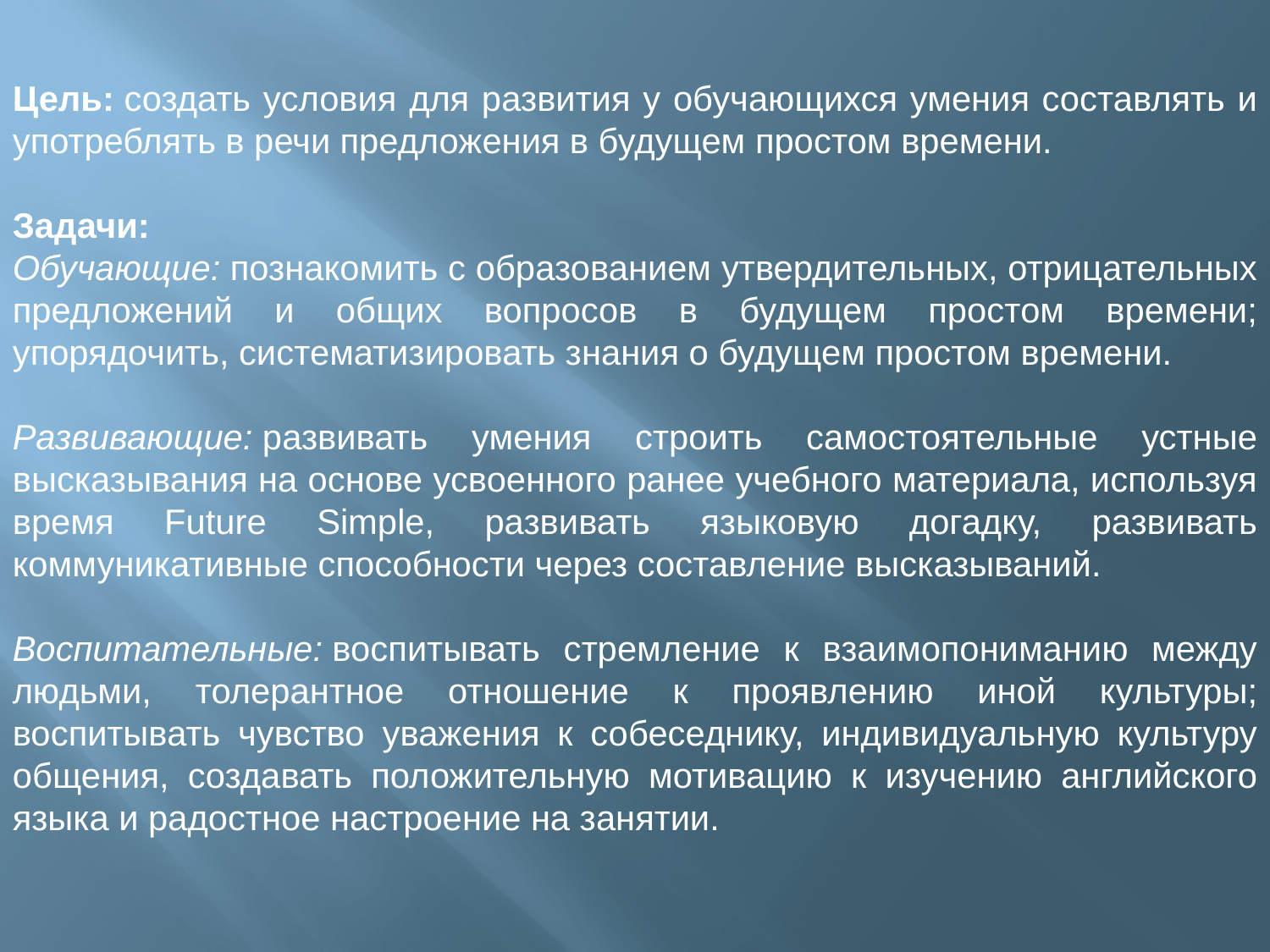

Цель: создать условия для развития у обучающихся умения составлять и употреблять в речи предложения в будущем простом времени.

Задачи:
Обучающие: познакомить с образованием утвердительных, отрицательных предложений и общих вопросов в будущем простом времени; упорядочить, систематизировать знания о будущем простом времени.

Развивающие: развивать умения строить самостоятельные устные высказывания на основе усвоенного ранее учебного материала, используя время Future Simple, развивать языковую догадку, развивать коммуникативные способности через составление высказываний.

Воспитательные: воспитывать стремление к взаимопониманию между людьми, толерантное отношение к проявлению иной культуры; воспитывать чувство уважения к собеседнику, индивидуальную культуру общения, создавать положительную мотивацию к изучению английского языка и радостное настроение на занятии.